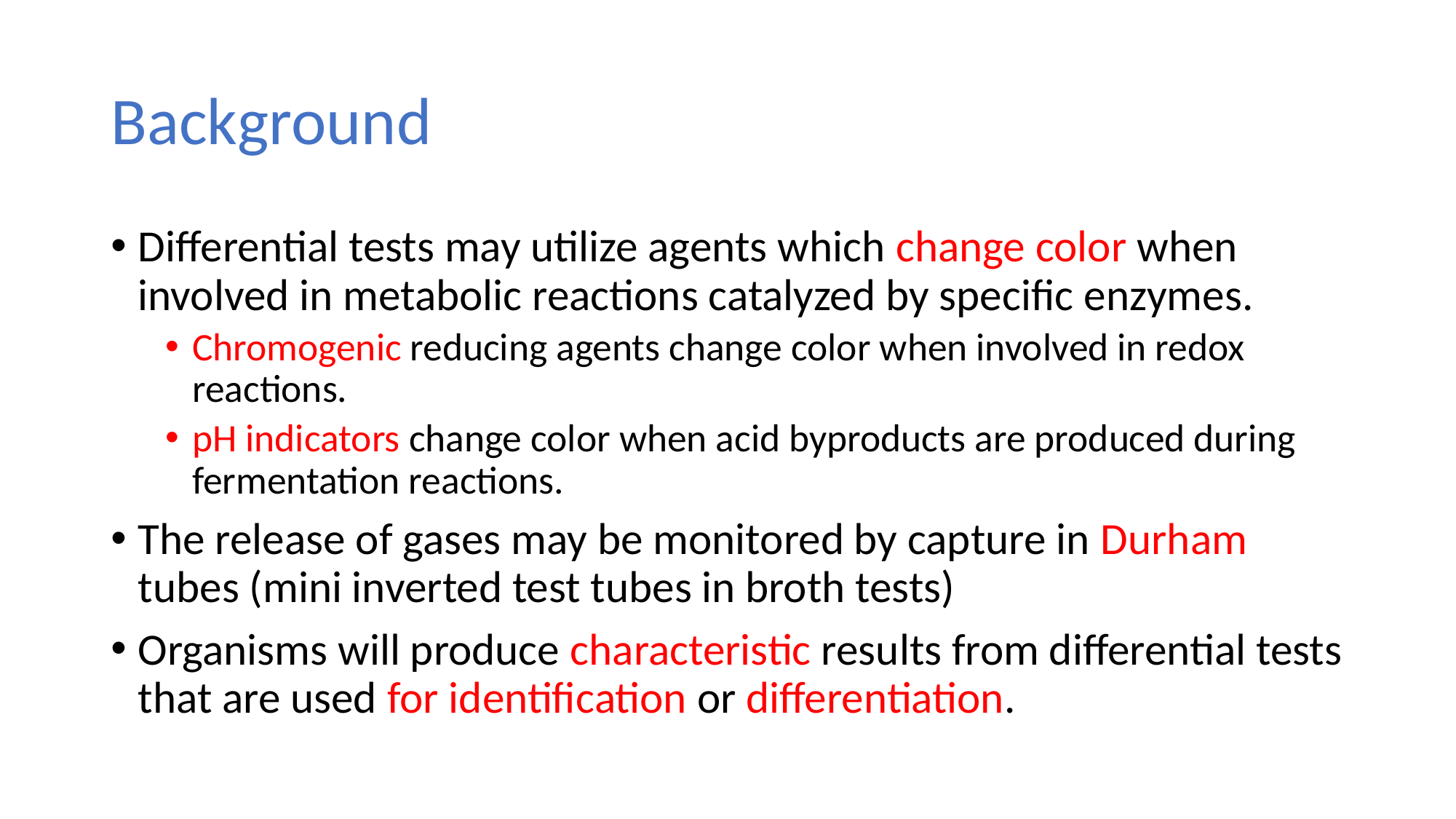

# Background
Differential tests may utilize agents which change color when involved in metabolic reactions catalyzed by specific enzymes.
Chromogenic reducing agents change color when involved in redox reactions.
pH indicators change color when acid byproducts are produced during fermentation reactions.
The release of gases may be monitored by capture in Durham tubes (mini inverted test tubes in broth tests)
Organisms will produce characteristic results from differential tests that are used for identification or differentiation.